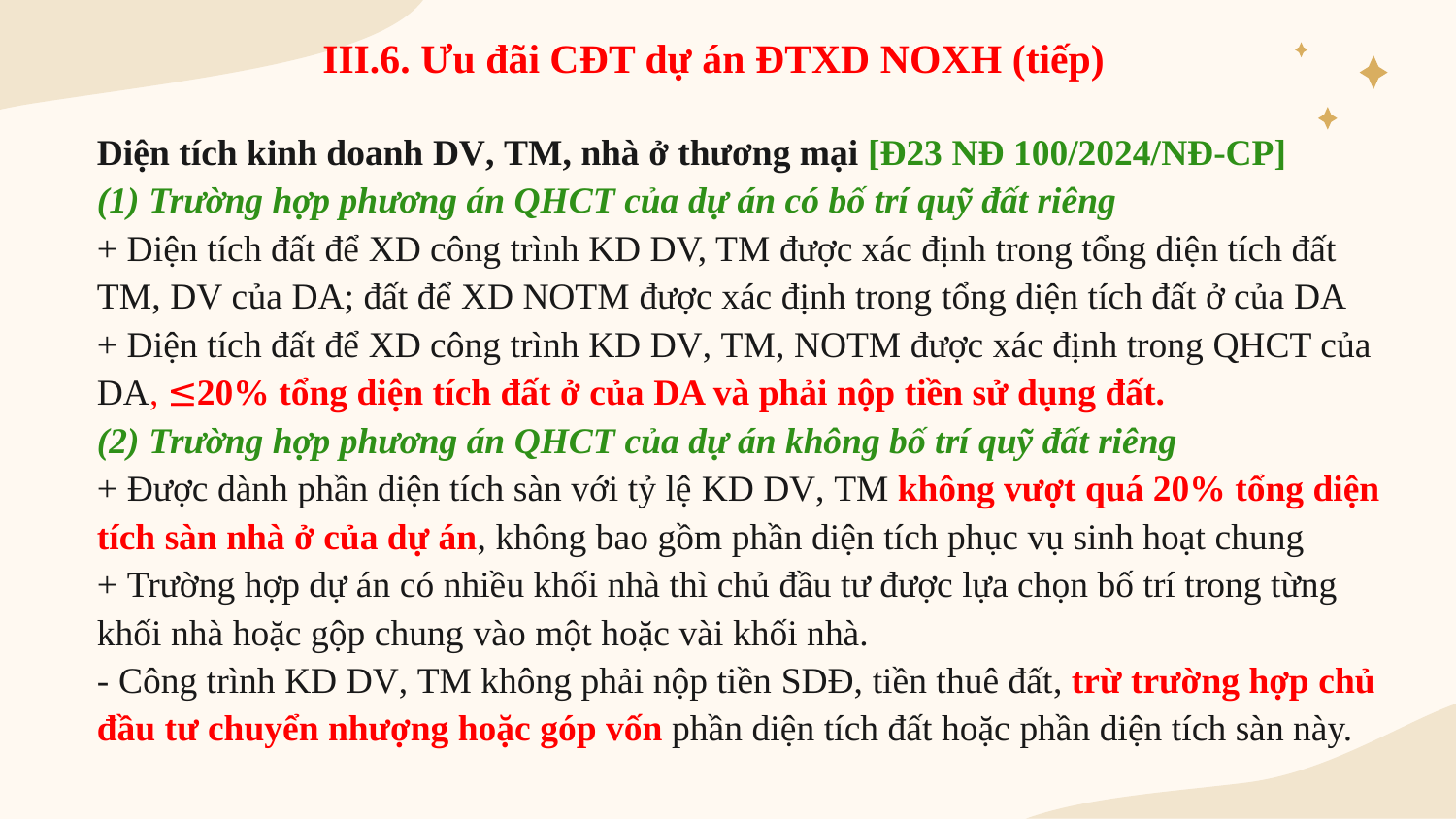

III.6. Ưu đãi CĐT dự án ĐTXD NOXH (tiếp)

# Diện tích kinh doanh DV, TM, nhà ở thương mại [Đ23 NĐ 100/2024/NĐ-CP] (1) Trường hợp phương án QHCT của dự án có bố trí quỹ đất riêng + Diện tích đất để XD công trình KD DV, TM được xác định trong tổng diện tích đất TM, DV của DA; đất để XD NOTM được xác định trong tổng diện tích đất ở của DA + Diện tích đất để XD công trình KD DV, TM, NOTM được xác định trong QHCT của DA, ≤20% tổng diện tích đất ở của DA và phải nộp tiền sử dụng đất. (2) Trường hợp phương án QHCT của dự án không bố trí quỹ đất riêng + Được dành phần diện tích sàn với tỷ lệ KD DV, TM không vượt quá 20% tổng diện tích sàn nhà ở của dự án, không bao gồm phần diện tích phục vụ sinh hoạt chung + Trường hợp dự án có nhiều khối nhà thì chủ đầu tư được lựa chọn bố trí trong từng khối nhà hoặc gộp chung vào một hoặc vài khối nhà. - Công trình KD DV, TM không phải nộp tiền SDĐ, tiền thuê đất, trừ trường hợp chủ đầu tư chuyển nhượng hoặc góp vốn phần diện tích đất hoặc phần diện tích sàn này.